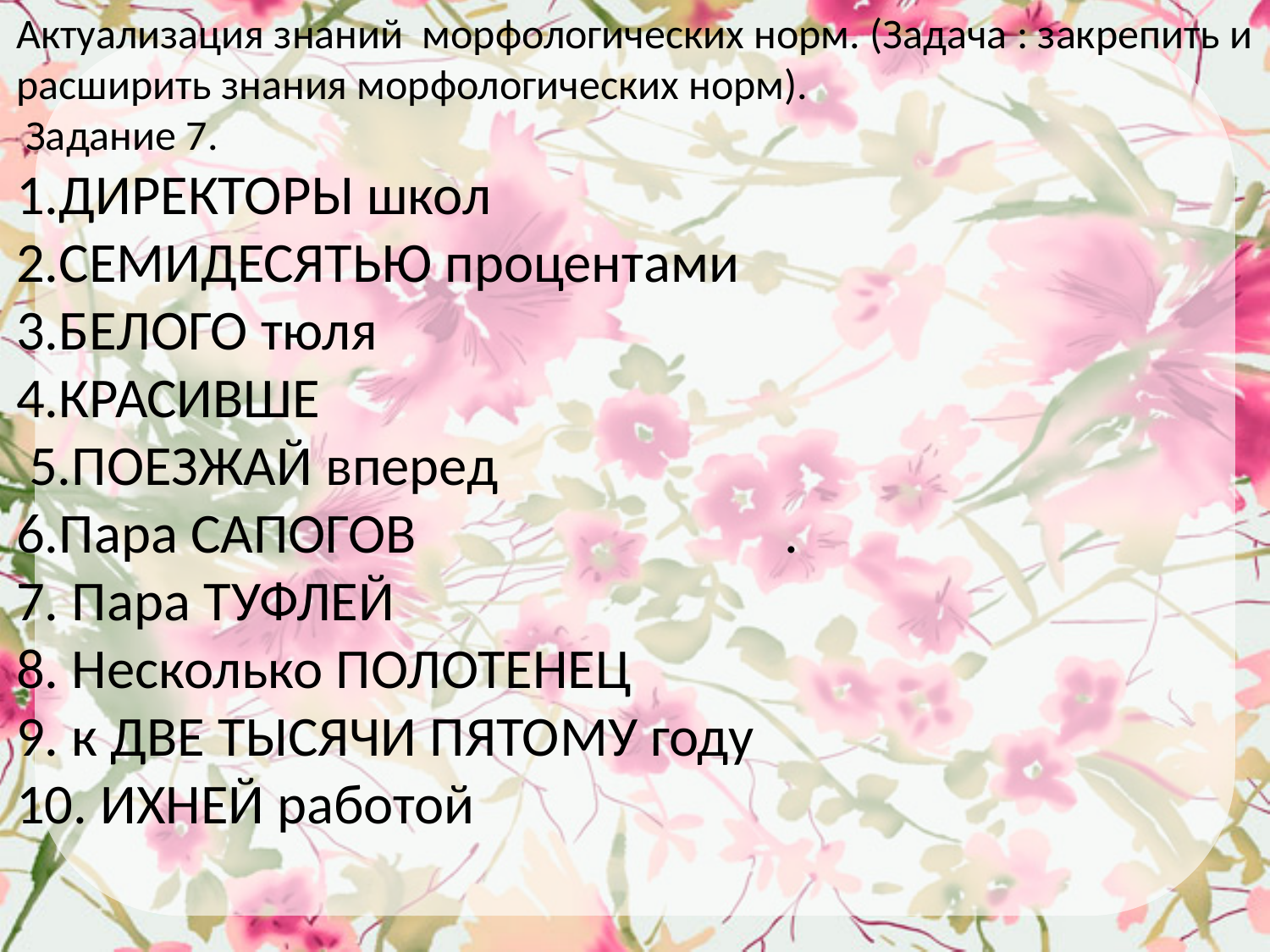

Актуализация знаний  морфологических норм. (Задача : закрепить и расширить знания морфологических норм).
 Задание 7.
1.ДИРЕКТОРЫ школ
2.СЕМИДЕСЯТЬЮ процентами
3.БЕЛОГО тюля
4.КРАСИВШЕ
 5.ПОЕЗЖАЙ вперед
6.Пара САПОГОВ                             .
7. Пара ТУФЛЕЙ
8. Несколько ПОЛОТЕНЕЦ
9. к ДВЕ ТЫСЯЧИ ПЯТОМУ году
10. ИХНЕЙ работой